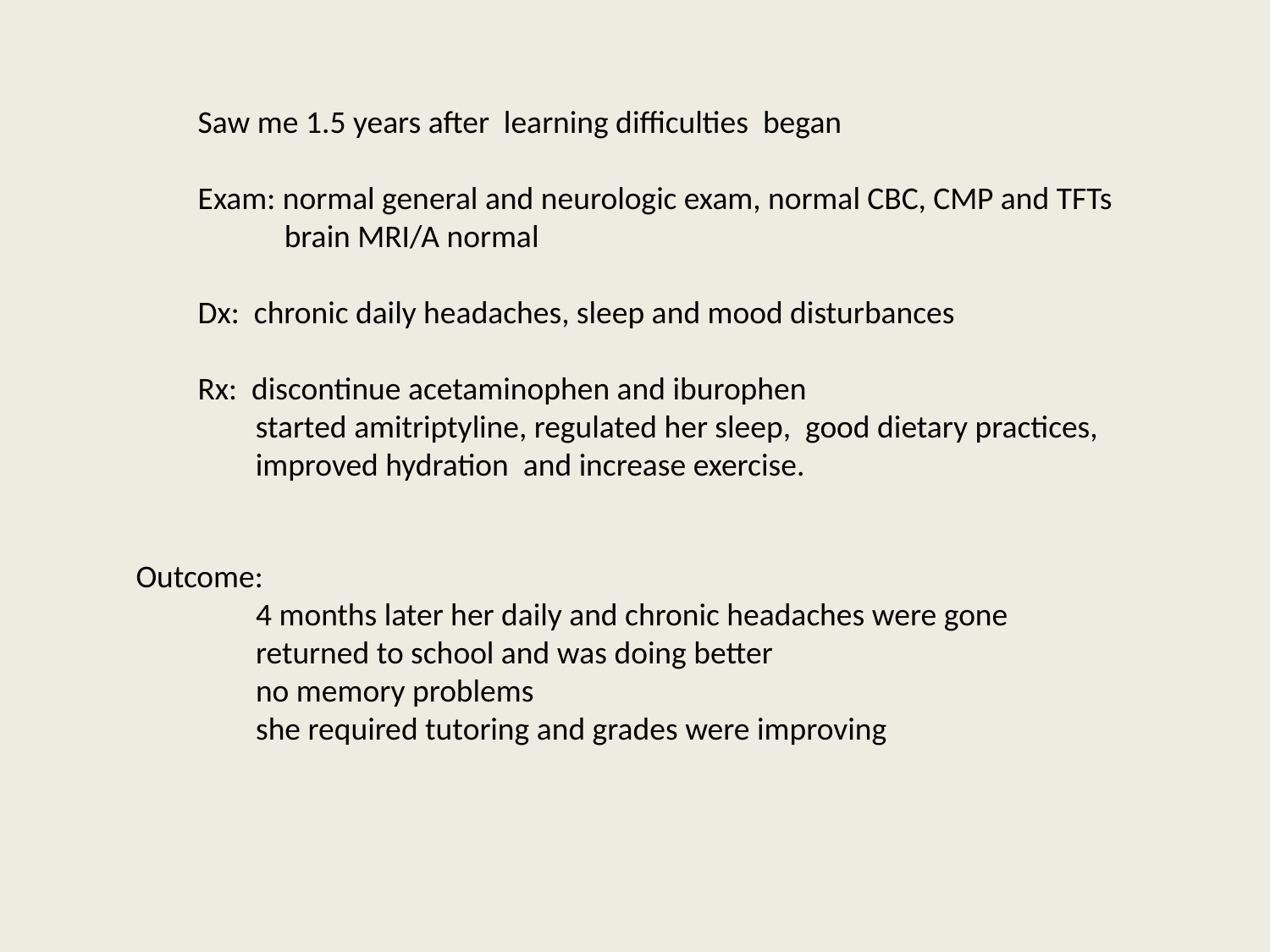

Saw me 1.5 years after  learning difficulties  began

Exam: normal general and neurologic exam, normal CBC, CMP and TFTs
            brain MRI/A normal

Dx:  chronic daily headaches, sleep and mood disturbances

Rx:  discontinue acetaminophen and iburophen
        started amitriptyline, regulated her sleep,  good dietary practices,
        improved hydration  and increase exercise.
 Outcome:
	4 months later her daily and chronic headaches were gone
        	returned to school and was doing better
        	no memory problems
       	she required tutoring and grades were improving